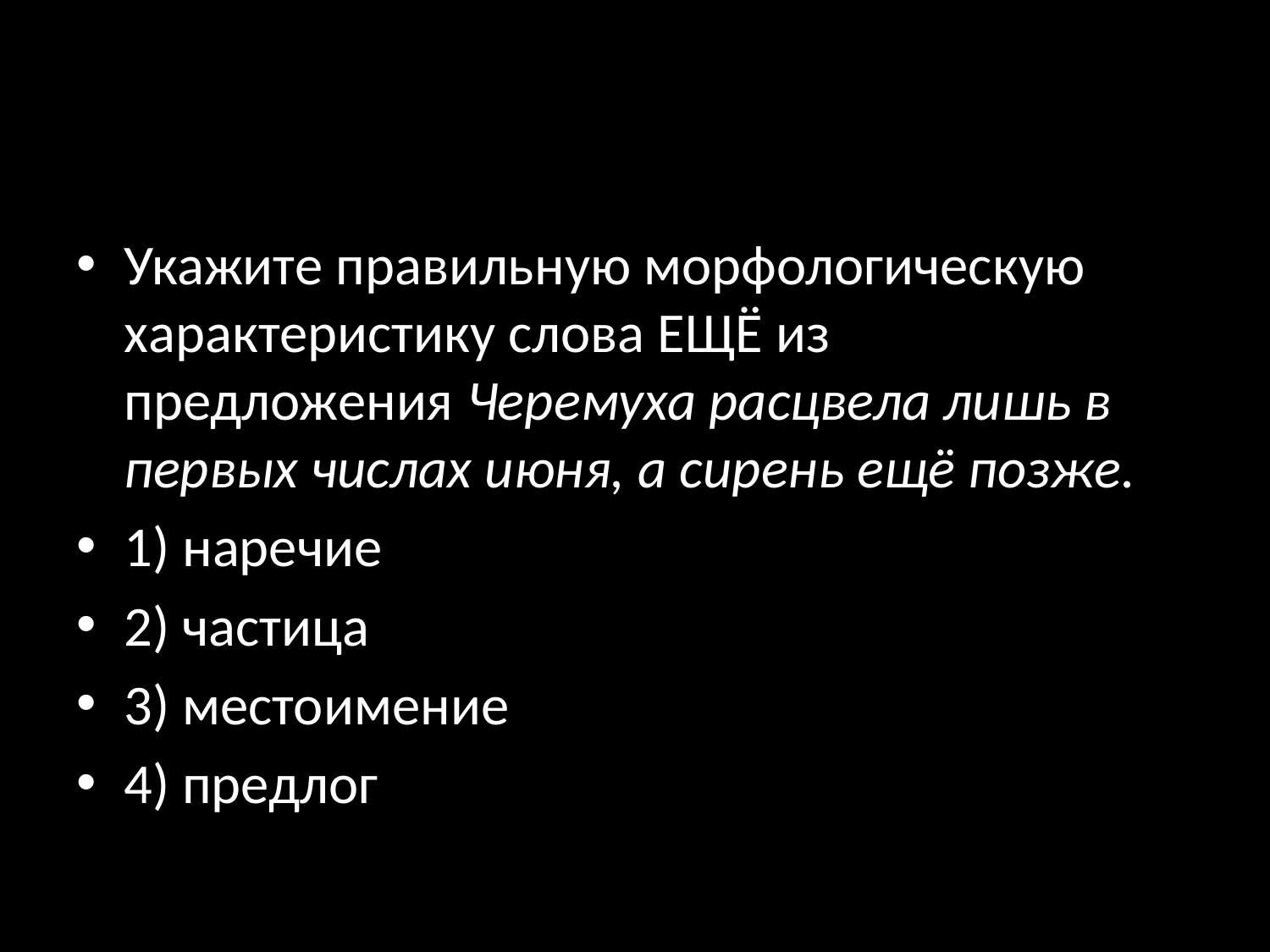

Укажите правильную морфологическую характеристику слова ЕЩЁ из предложения Черемуха расцвела лишь в первых числах июня, а сирень ещё позже.
1) наречие
2) частица
3) местоимение
4) предлог